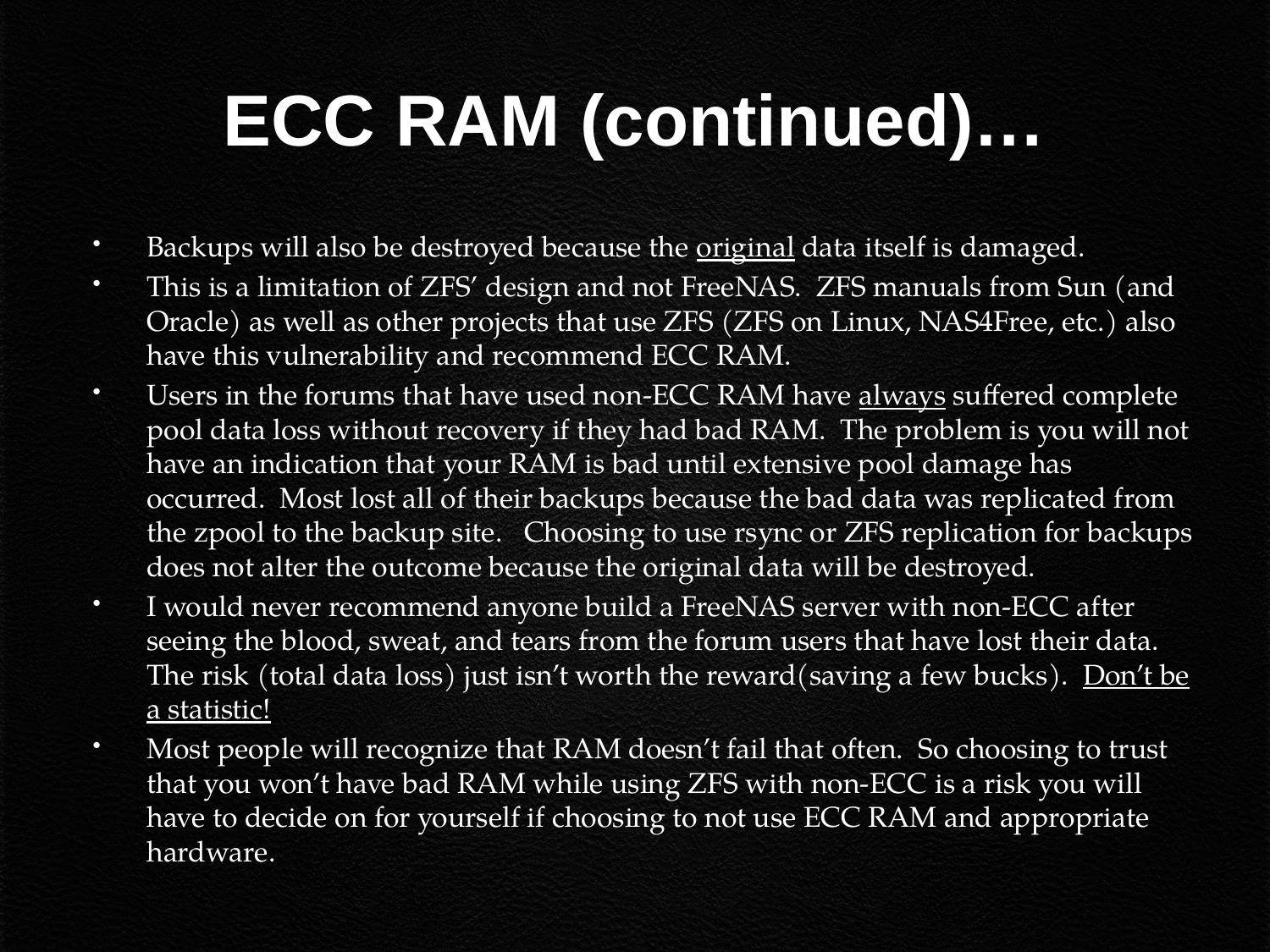

# ECC RAM (continued)…
Backups will also be destroyed because the original data itself is damaged.
This is a limitation of ZFS’ design and not FreeNAS.  ZFS manuals from Sun (and Oracle) as well as other projects that use ZFS (ZFS on Linux, NAS4Free, etc.) also have this vulnerability and recommend ECC RAM.
Users in the forums that have used non-ECC RAM have always suffered complete pool data loss without recovery if they had bad RAM.  The problem is you will not have an indication that your RAM is bad until extensive pool damage has occurred.  Most lost all of their backups because the bad data was replicated from the zpool to the backup site.   Choosing to use rsync or ZFS replication for backups does not alter the outcome because the original data will be destroyed.
I would never recommend anyone build a FreeNAS server with non-ECC after seeing the blood, sweat, and tears from the forum users that have lost their data.  The risk (total data loss) just isn’t worth the reward(saving a few bucks).  Don’t be a statistic!
Most people will recognize that RAM doesn’t fail that often.  So choosing to trust that you won’t have bad RAM while using ZFS with non-ECC is a risk you will have to decide on for yourself if choosing to not use ECC RAM and appropriate hardware.